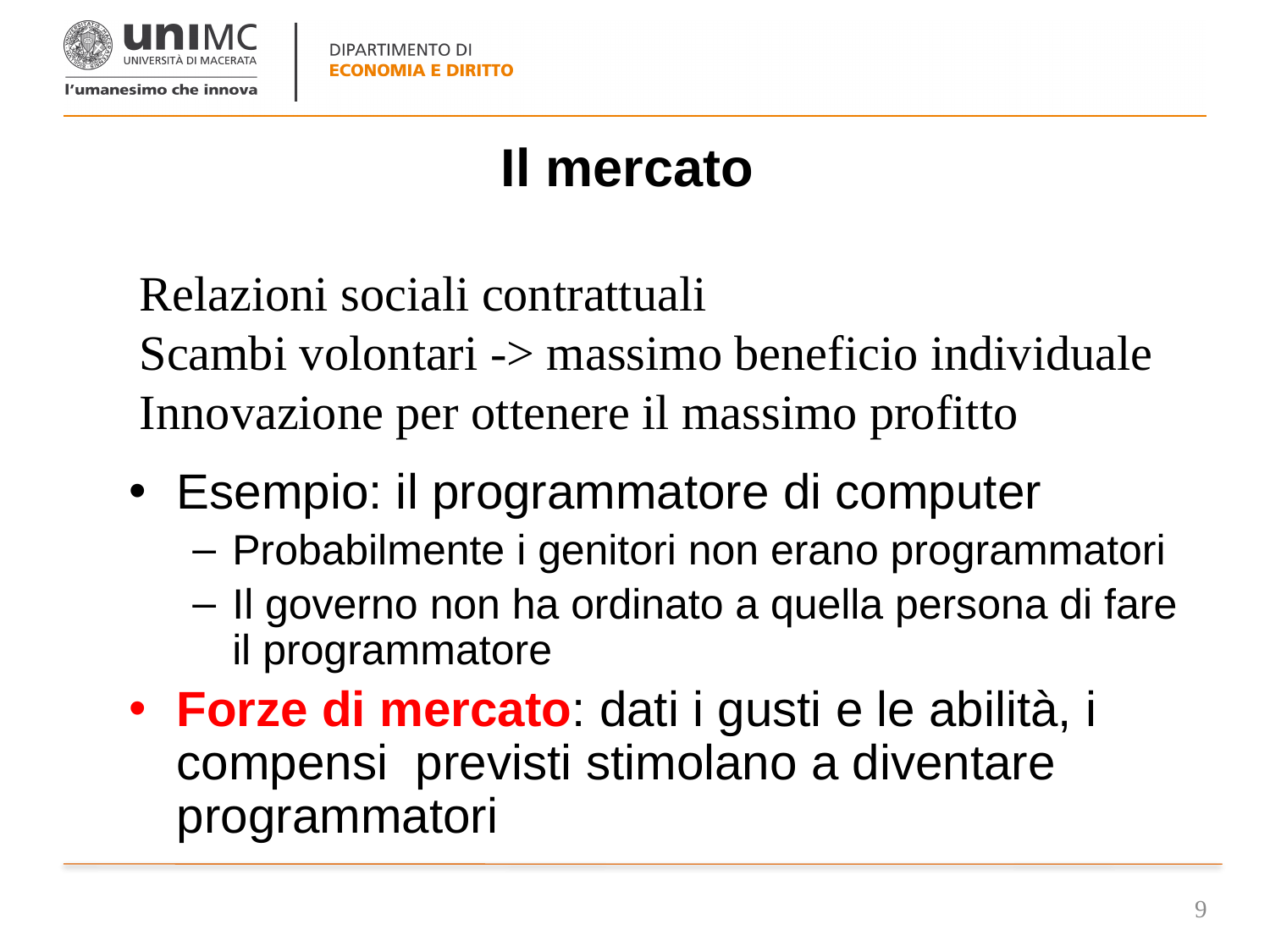

# Il mercato
Relazioni sociali contrattuali
Scambi volontari -> massimo beneficio individuale
Innovazione per ottenere il massimo profitto
Esempio: il programmatore di computer
Probabilmente i genitori non erano programmatori
Il governo non ha ordinato a quella persona di fare il programmatore
Forze di mercato: dati i gusti e le abilità, i compensi  previsti stimolano a diventare programmatori
9